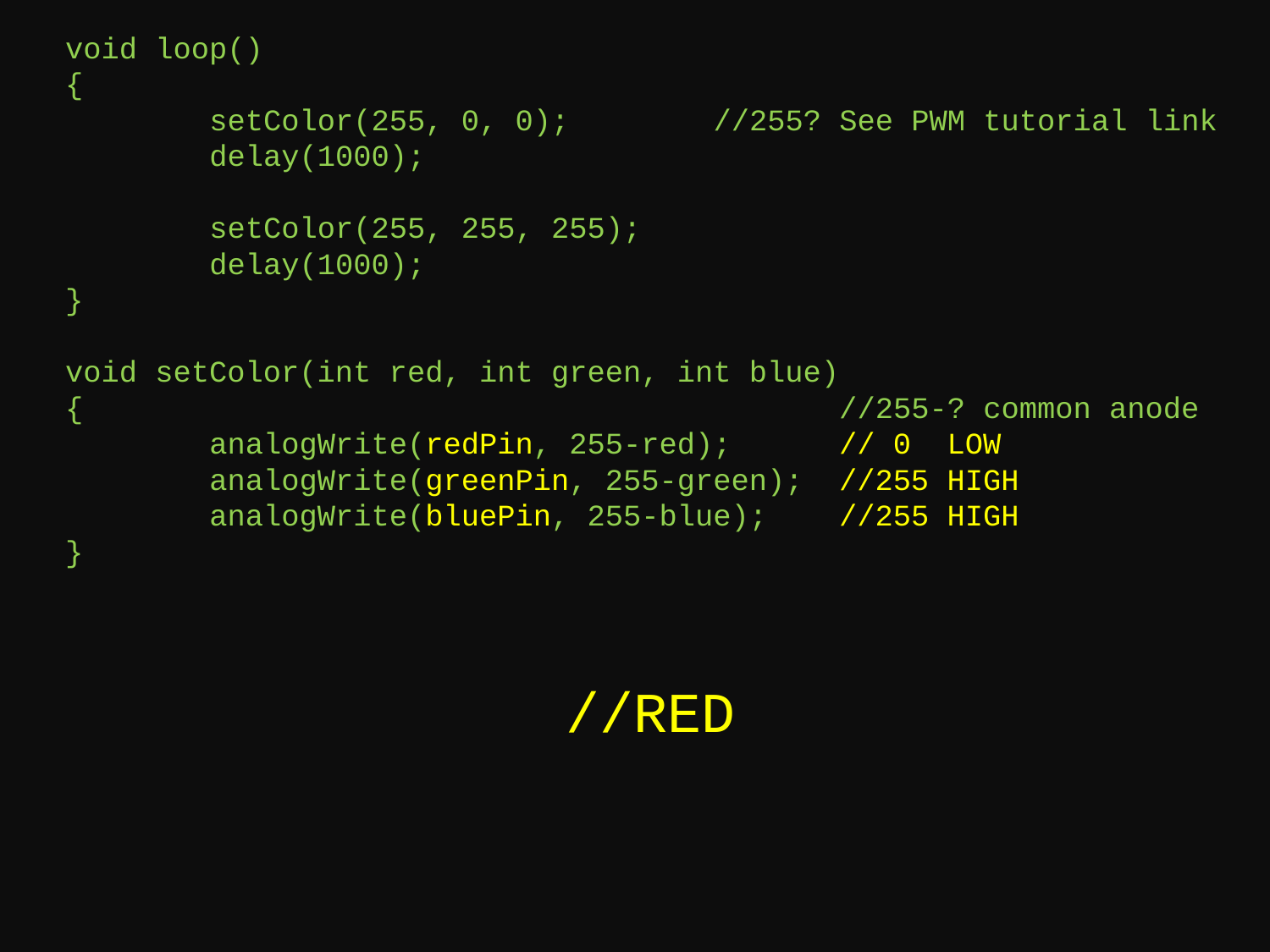

void loop()
{
        setColor(255, 0, 0);        //255? See PWM tutorial link
        delay(1000);

        setColor(255, 255, 255);
        delay(1000);
}

void setColor(int red, int green, int blue)
{                                          //255-? common anode
        analogWrite(redPin, 255-red);      // 0  LOW
        analogWrite(greenPin, 255-green);  //255 HIGH
        analogWrite(bluePin, 255-blue);    //255 HIGH
}

//RED